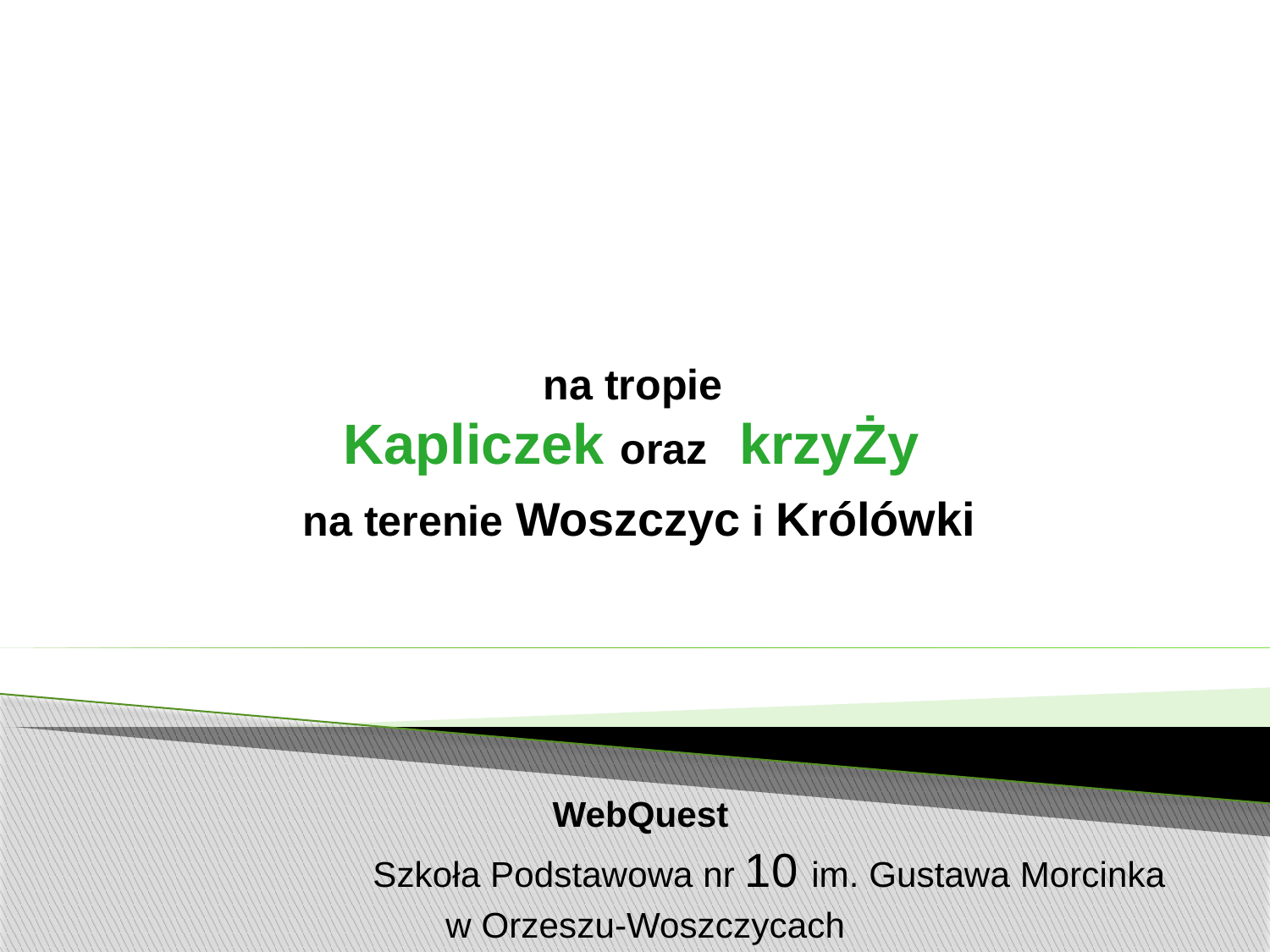

# na tropie Kapliczek oraz  krzyŻy na terenie Woszczyc i Królówki
WebQuest
Szkoła Podstawowa nr 10 im. Gustawa Morcinka
w Orzeszu-Woszczycach